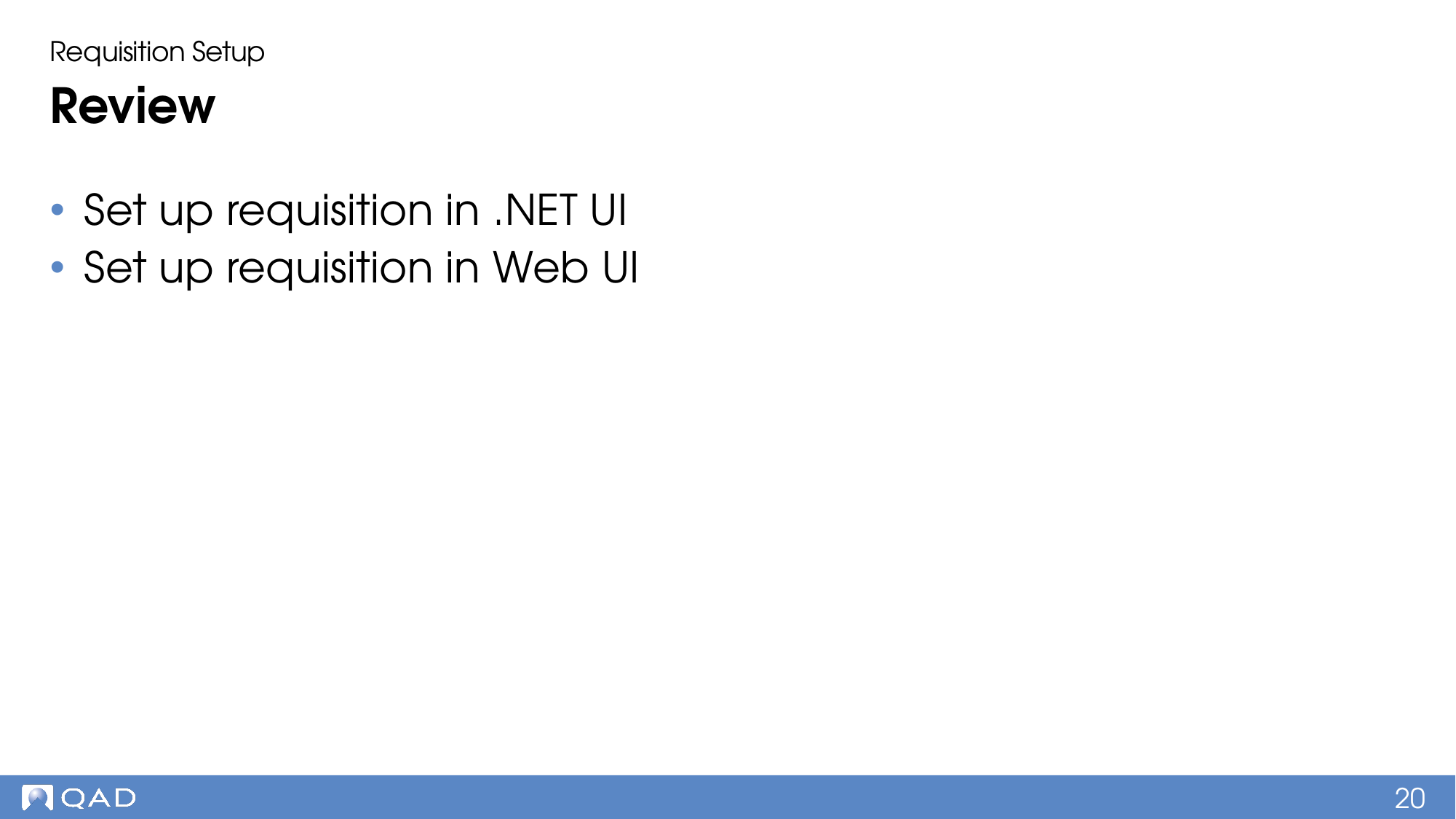

Requisition Setup
# Review
Set up requisition in .NET UI
Set up requisition in Web UI

20